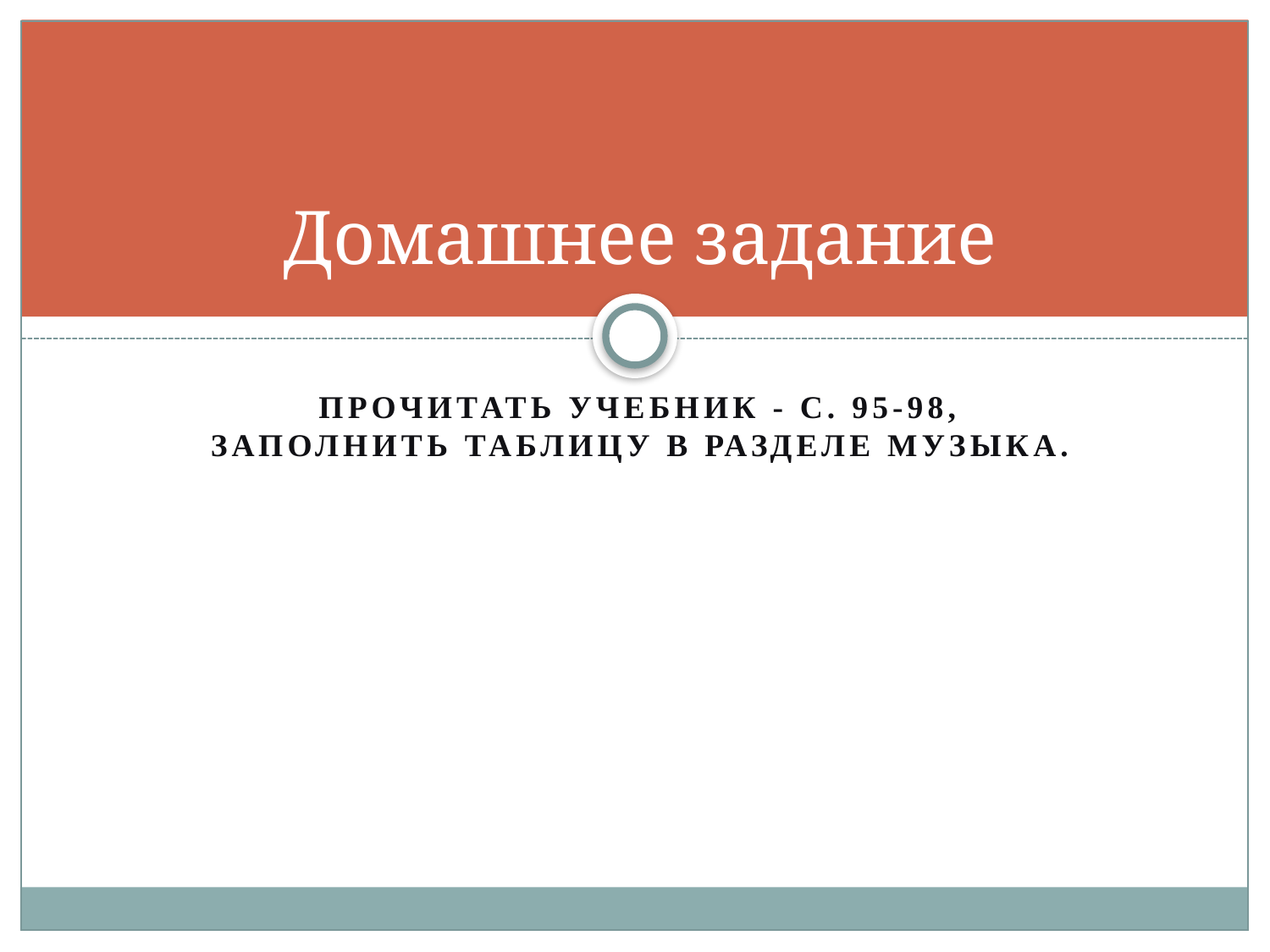

# Домашнее задание
Прочитать учебник - С. 95-98, заполнить таблицу в разделе Музыка.